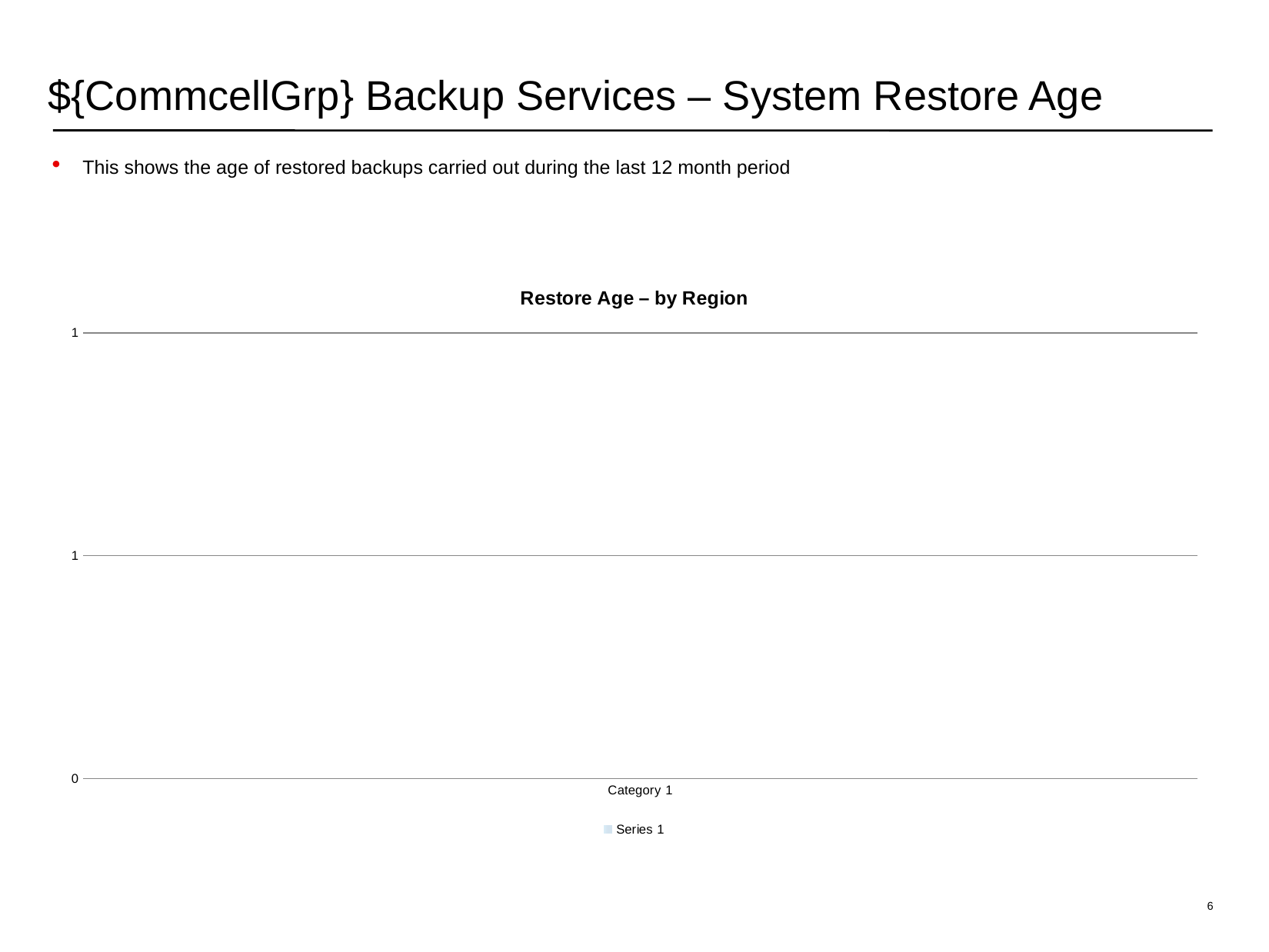

# ${CommcellGrp} Backup Services – System Restore Age
This shows the age of restored backups carried out during the last 12 month period

### Chart: Restore Age – by Region

| Category | Series 1 |
|---|---|
| Category 1 | 0.0 |
6